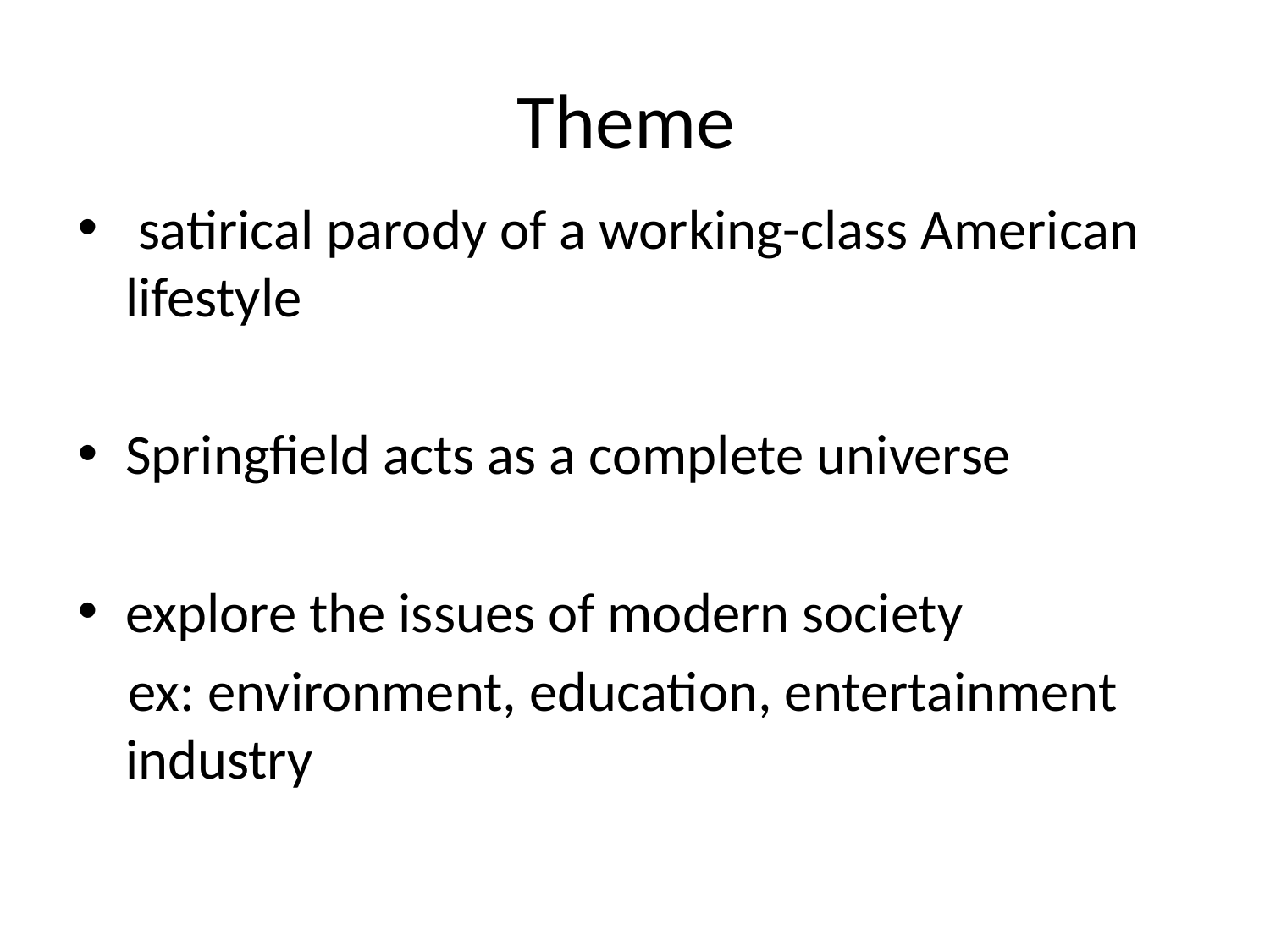

# Theme
 satirical parody of a working-class American lifestyle

Springfield acts as a complete universe

explore the issues of modern society
    ex: environment, education, entertainment  industry